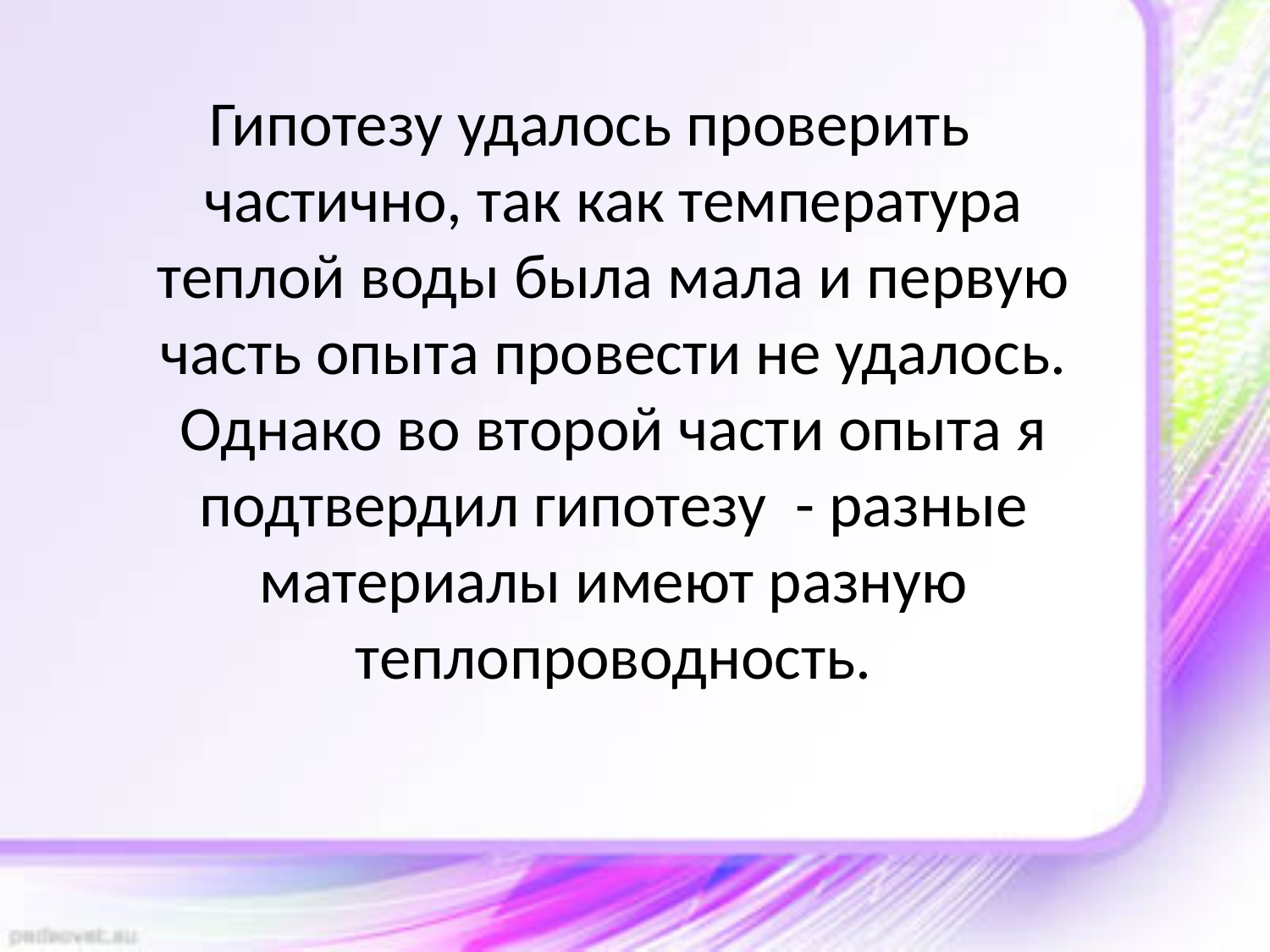

Гипотезу удалось проверить частично, так как температура теплой воды была мала и первую часть опыта провести не удалось. Однако во второй части опыта я подтвердил гипотезу  - разные материалы имеют разную теплопроводность.